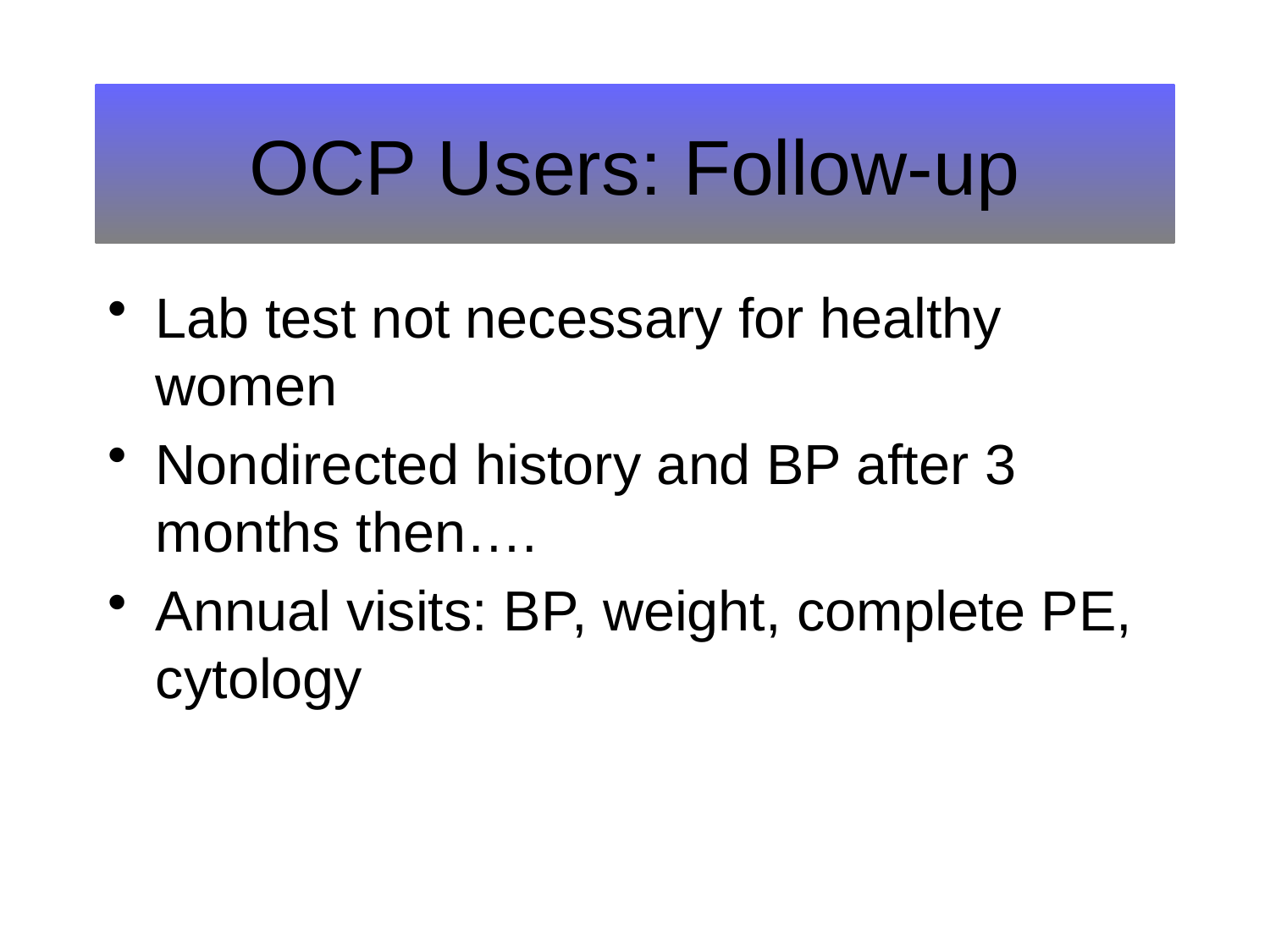

# OCP Users: Follow-up
Lab test not necessary for healthy women
Nondirected history and BP after 3 months then….
Annual visits: BP, weight, complete PE, cytology